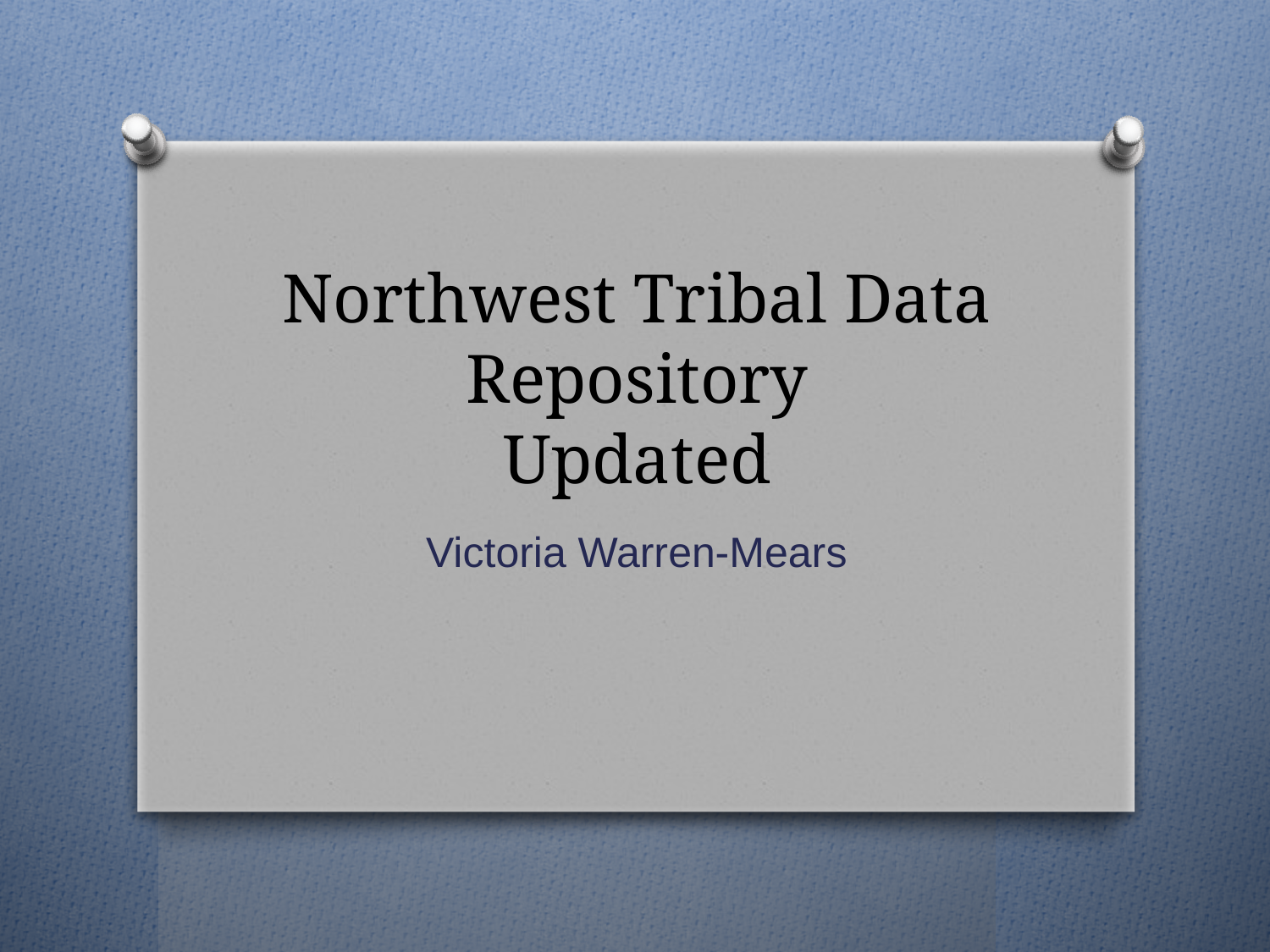

# Northwest Tribal Data Repository Updated
Victoria Warren-Mears